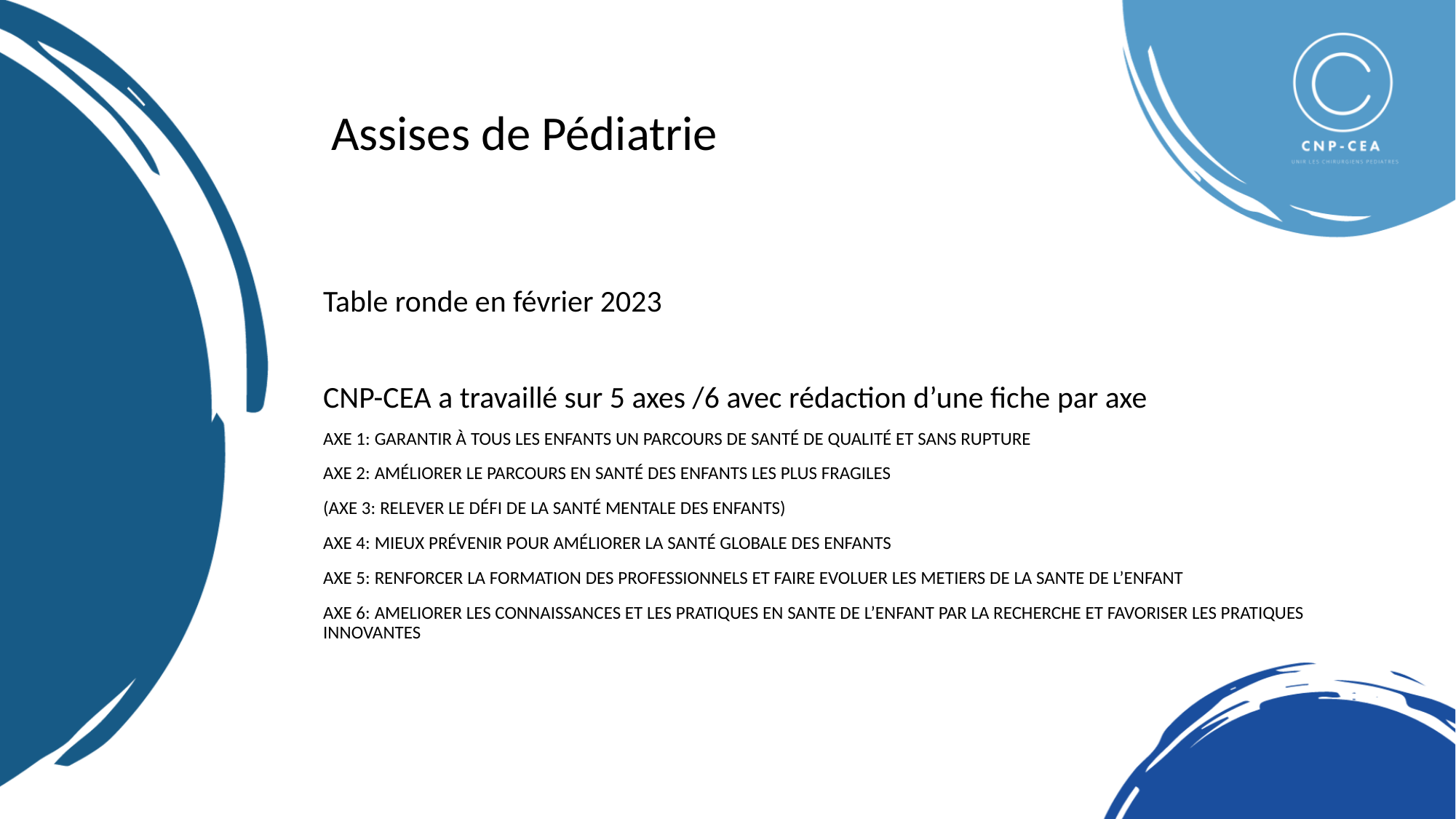

# Assises de Pédiatrie
Table ronde en février 2023

CNP-CEA a travaillé sur 5 axes /6 avec rédaction d’une fiche par axe
AXE 1: GARANTIR À TOUS LES ENFANTS UN PARCOURS DE SANTÉ DE QUALITÉ ET SANS RUPTURE
AXE 2: AMÉLIORER LE PARCOURS EN SANTÉ DES ENFANTS LES PLUS FRAGILES
(AXE 3: RELEVER LE DÉFI DE LA SANTÉ MENTALE DES ENFANTS)
AXE 4: MIEUX PRÉVENIR POUR AMÉLIORER LA SANTÉ GLOBALE DES ENFANTS
AXE 5: RENFORCER LA FORMATION DES PROFESSIONNELS ET FAIRE EVOLUER LES METIERS DE LA SANTE DE L’ENFANT
AXE 6: AMELIORER LES CONNAISSANCES ET LES PRATIQUES EN SANTE DE L’ENFANT PAR LA RECHERCHE ET FAVORISER LES PRATIQUES      INNOVANTES